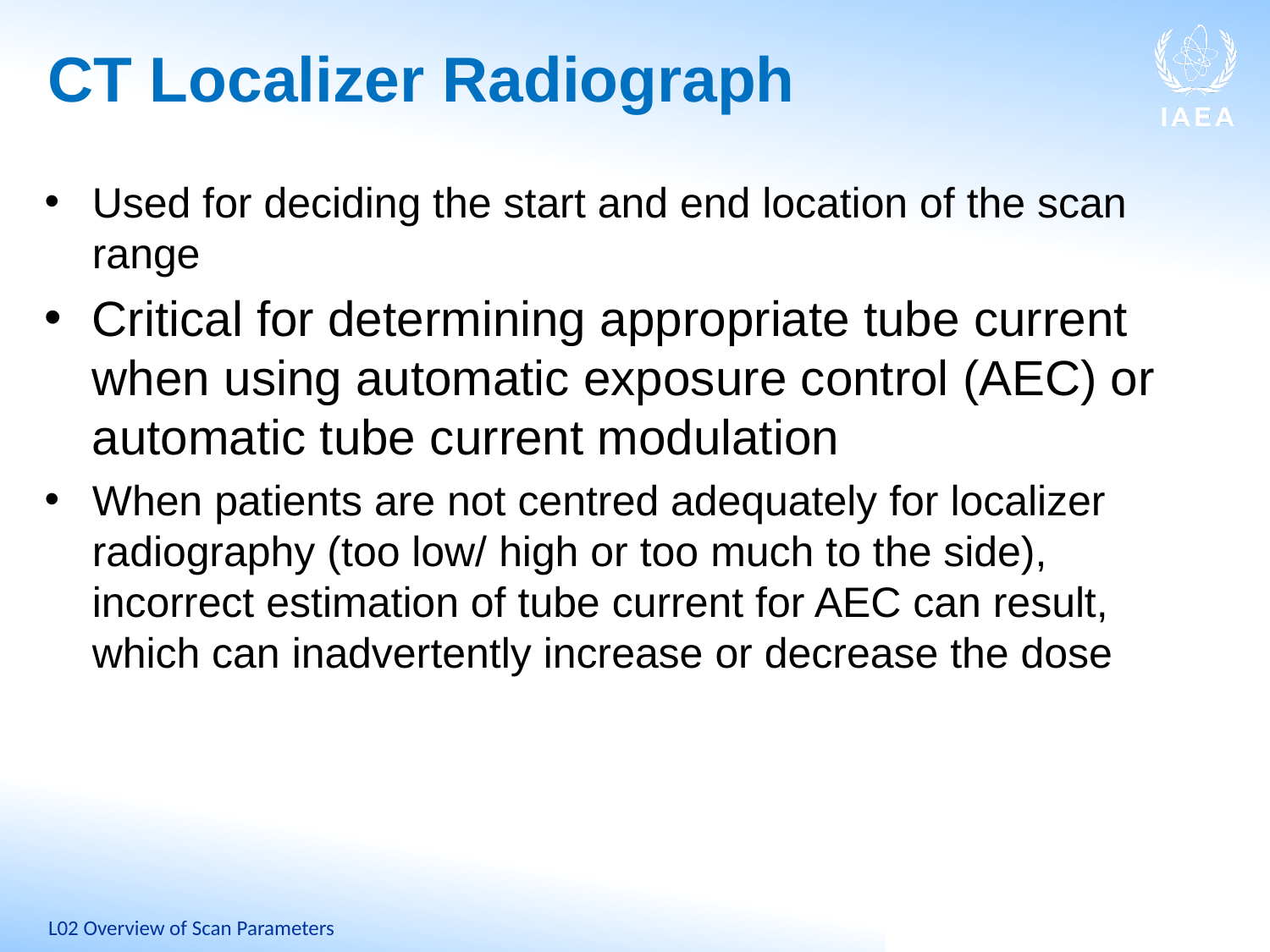

# CT Localizer Radiograph
Used for deciding the start and end location of the scan range
Critical for determining appropriate tube current when using automatic exposure control (AEC) or automatic tube current modulation
When patients are not centred adequately for localizer radiography (too low/ high or too much to the side), incorrect estimation of tube current for AEC can result, which can inadvertently increase or decrease the dose